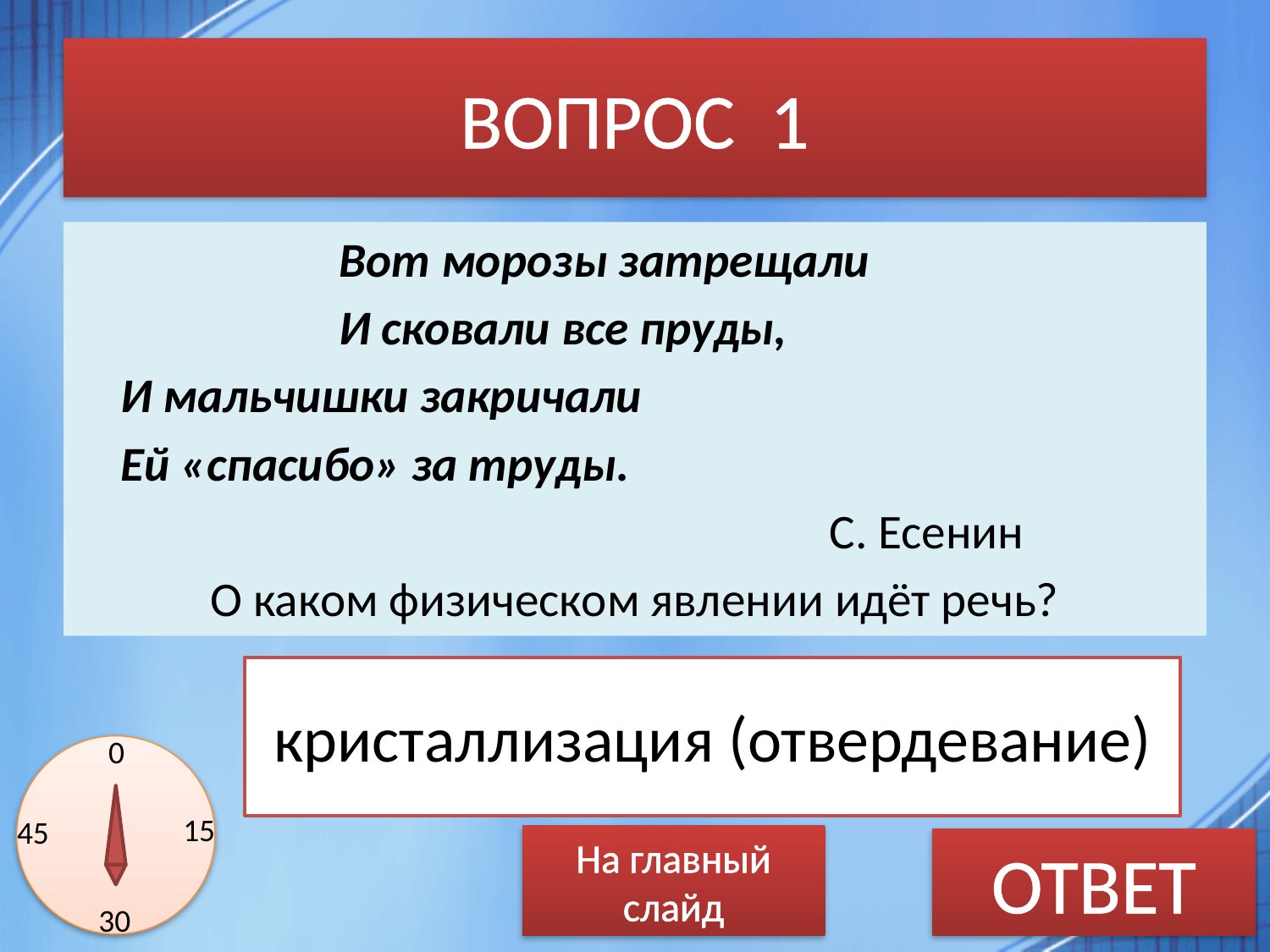

# ВОПРОС  1
                	Вот морозы затрещали
                	И сковали все пруды,
 			И мальчишки закричали
			Ей «спасибо» за труды.
                                                     С. Есенин
О каком физическом явлении идёт речь?

кристаллизация (отвердевание)
0

15
45
На главный слайд
ОТВЕТ
30